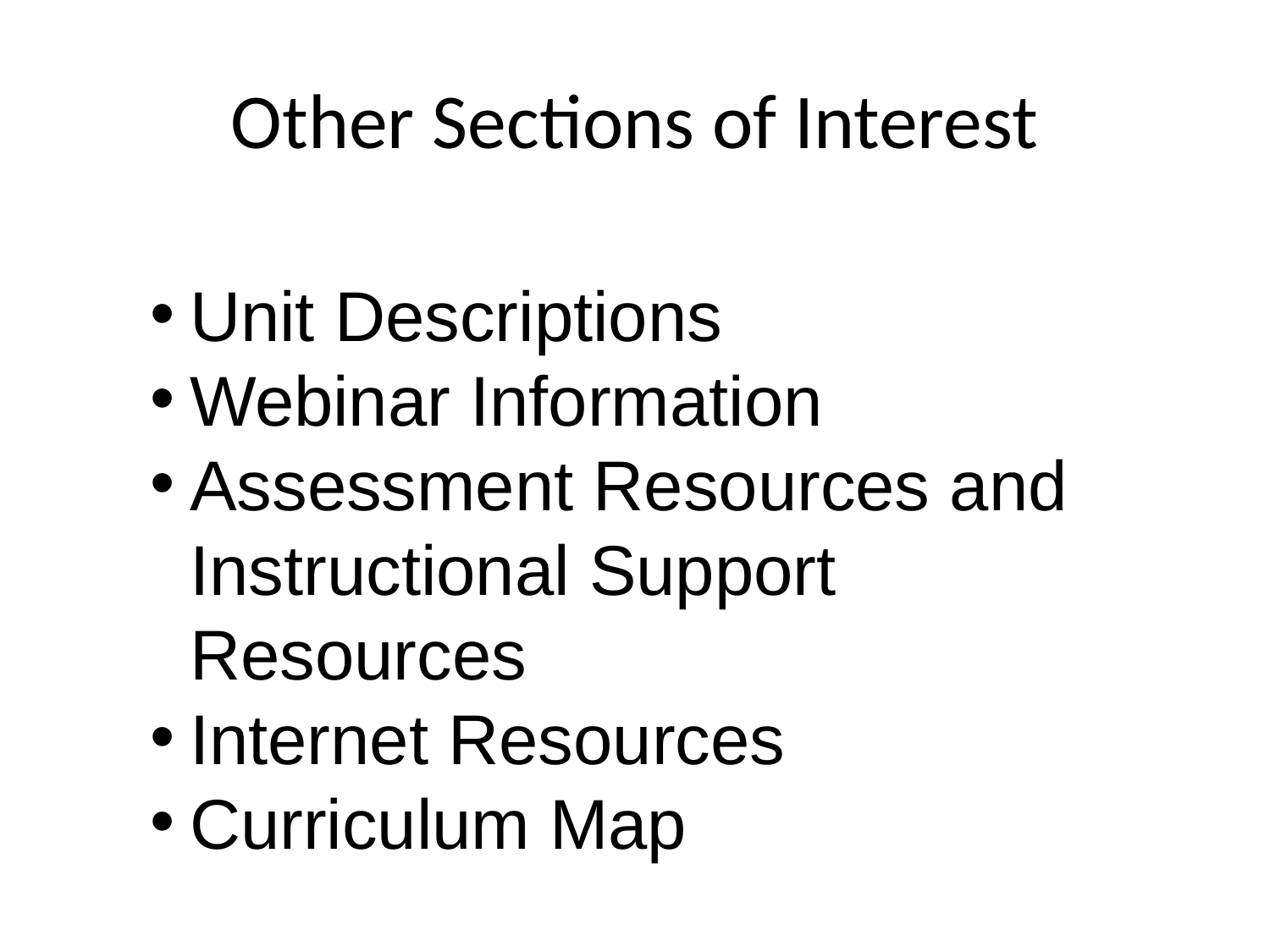

# Other Sections of Interest
Unit Descriptions
Webinar Information
Assessment Resources and Instructional Support Resources
Internet Resources
Curriculum Map